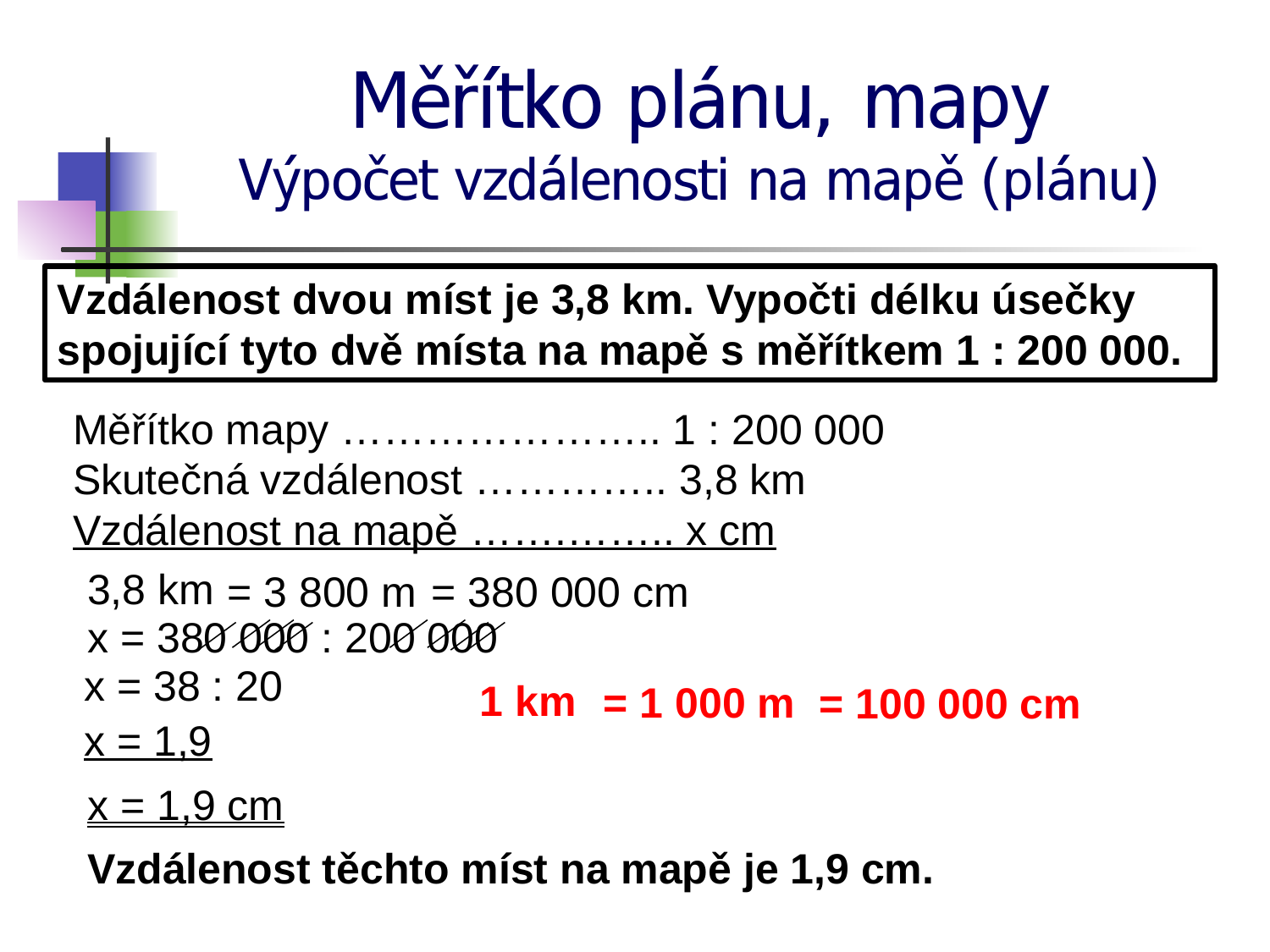

# Měřítko plánu, mapy Výpočet vzdálenosti na mapě (plánu)
Vzdálenost dvou míst je 3,8 km. Vypočti délku úsečky spojující tyto dvě místa na mapě s měřítkem 1 : 200 000.
Měřítko mapy ………………….. 1 : 200 000
Skutečná vzdálenost ………….. 3,8 km
Vzdálenost na mapě …….…….. x cm
3,8 km
= 380 000 cm
= 3 800 m
x = 380 000 : 200 000
x = 38 : 20
1 km
= 1 000 m
= 100 000 cm
x = 1,9
x = 1,9 cm
Vzdálenost těchto míst na mapě je 1,9 cm.